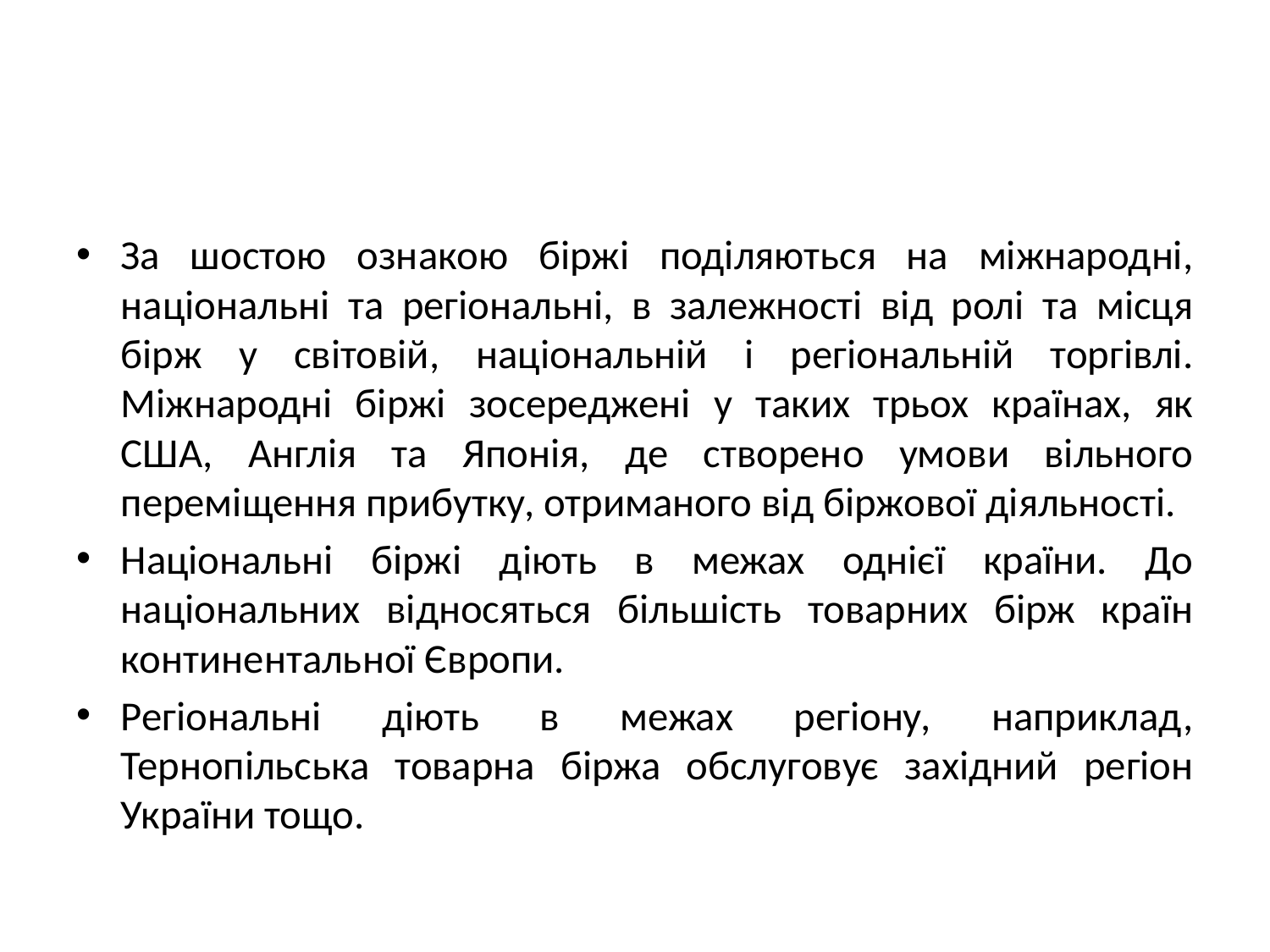

#
За шостою ознакою біржі поділяються на міжнародні, національні та регіональні, в залежності від ролі та місця бірж у світовій, національній і регіональній торгівлі. Міжнародні біржі зосереджені у таких трьох країнах, як США, Англія та Японія, де створено умови вільного переміщення прибутку, отриманого від біржової діяльності.
Національні біржі діють в межах однієї країни. До національних відносяться більшість товарних бірж країн континентальної Європи.
Регіональні діють в межах регіону, наприклад, Тернопільська товарна біржа обслуговує західний регіон України тощо.